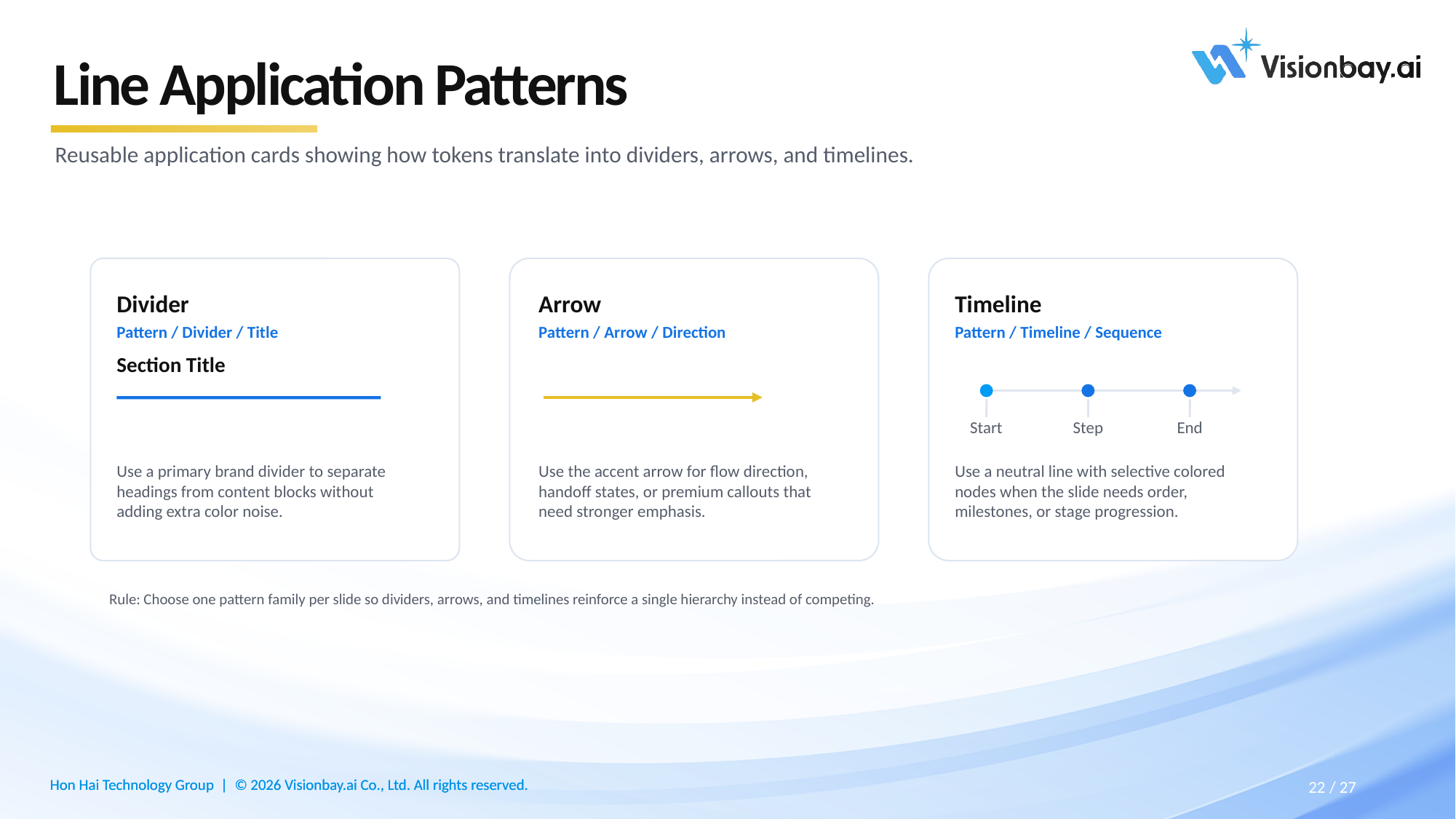

# Line Application Patterns
Reusable application cards showing how tokens translate into dividers, arrows, and timelines.

Divider
Arrow
Timeline
Pattern / Divider / Title
Pattern / Arrow / Direction
Pattern / Timeline / Sequence
Section Title

Start
Step
End
Use a primary brand divider to separate headings from content blocks without adding extra color noise.
Use the accent arrow for flow direction, handoff states, or premium callouts that need stronger emphasis.
Use a neutral line with selective colored nodes when the slide needs order, milestones, or stage progression.
Rule: Choose one pattern family per slide so dividers, arrows, and timelines reinforce a single hierarchy instead of competing.
27